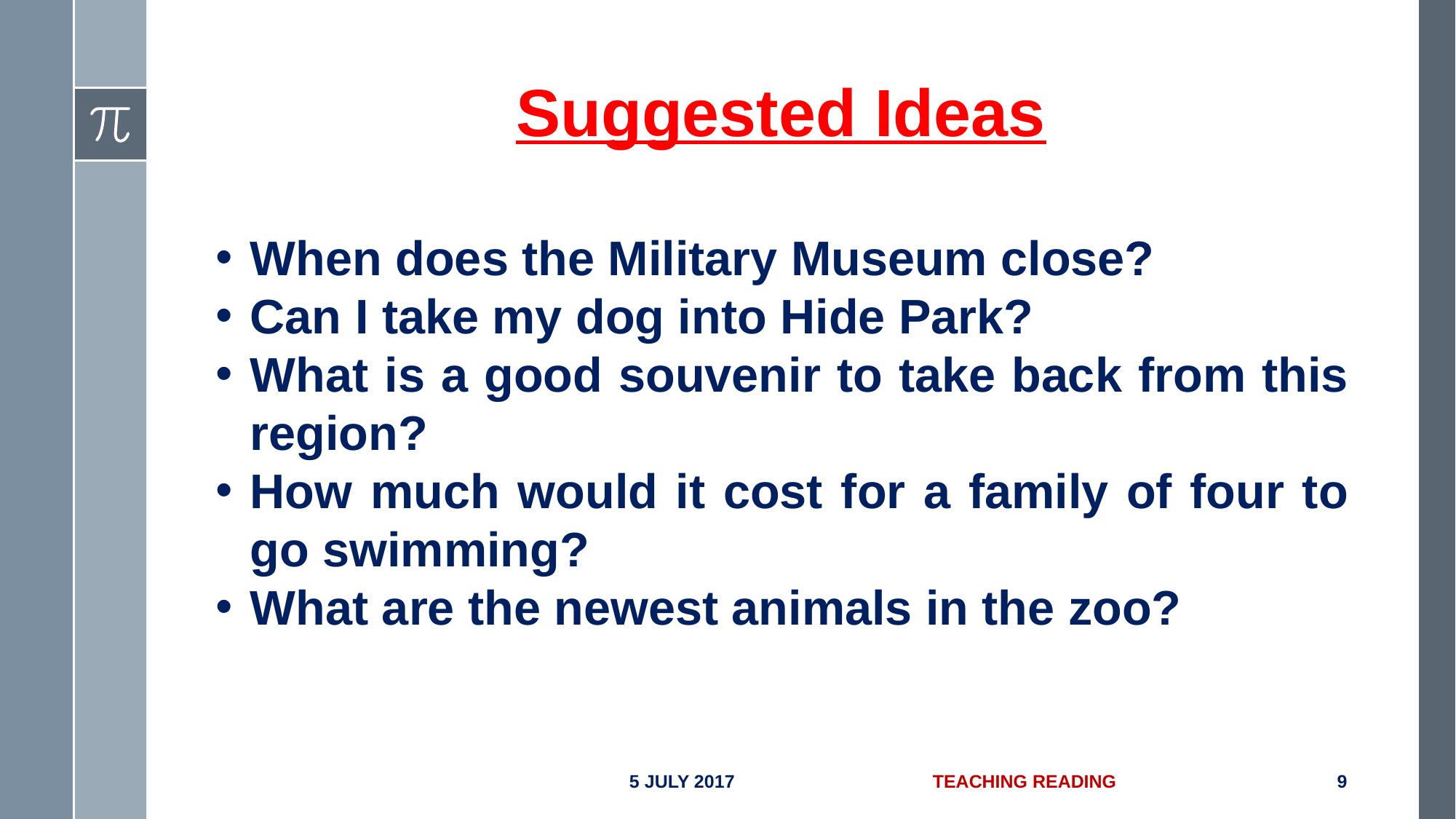

# Suggested Ideas
When does the Military Museum close?
Can I take my dog into Hide Park?
What is a good souvenir to take back from this region?
How much would it cost for a family of four to go swimming?
What are the newest animals in the zoo?
5 July 2017
Teaching Reading
9